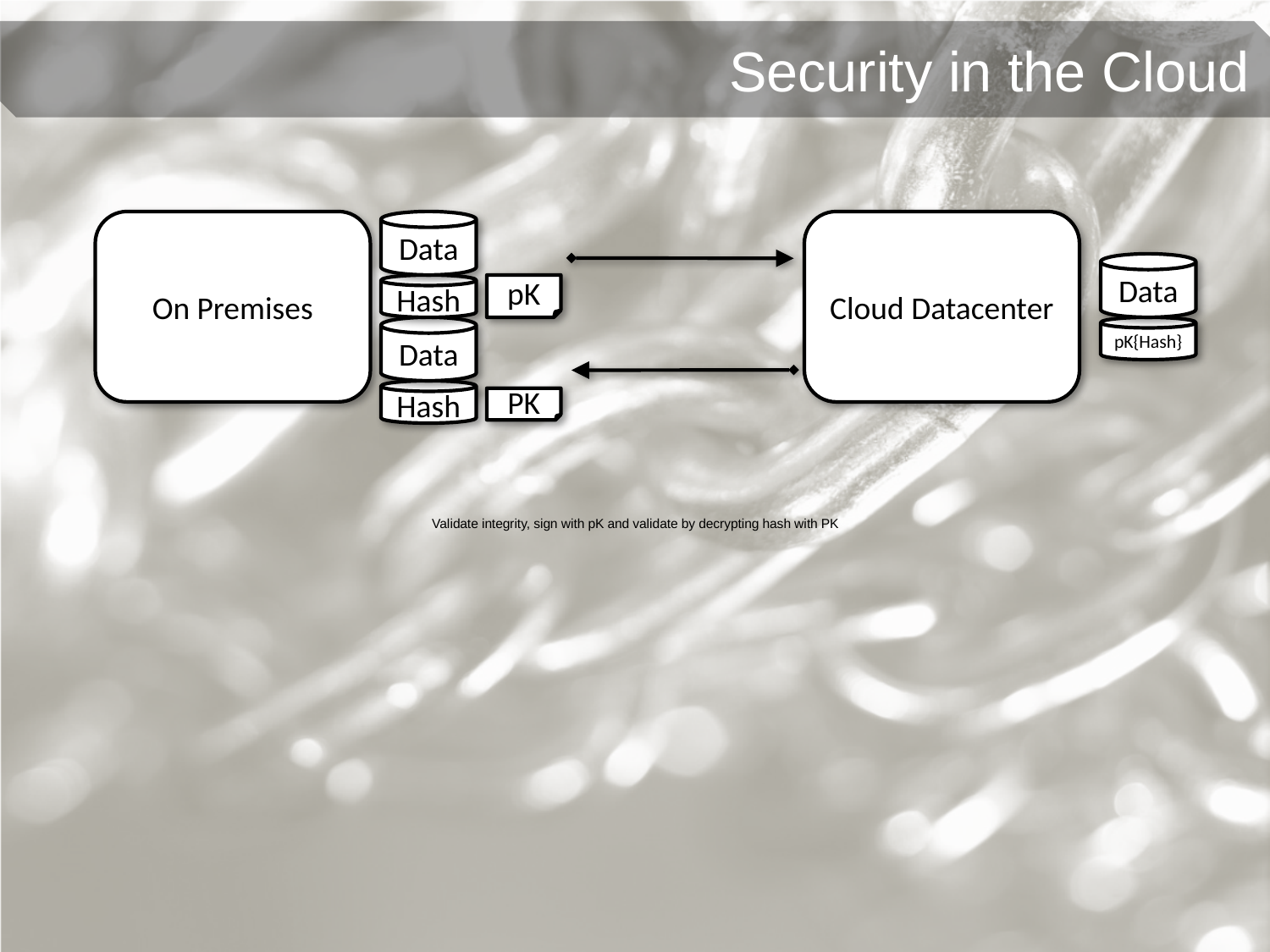

On Premises
Data
Cloud Datacenter
Data
Hash
pK
Data
pK{Hash}
Validate integrity, sign with pK and validate by decrypting hash with PK
Hash
PK